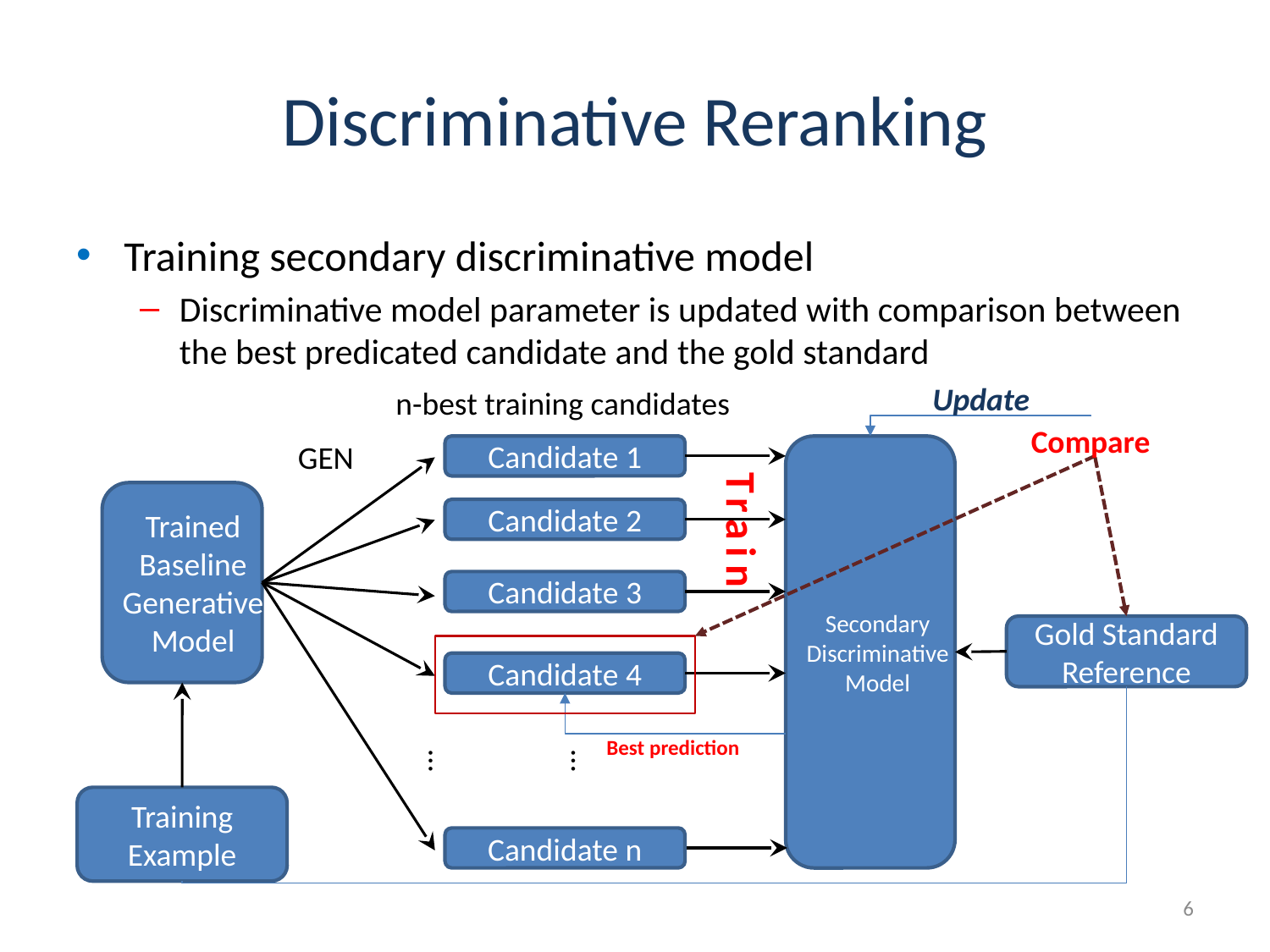

# Discriminative Reranking
Training secondary discriminative model
Discriminative model parameter is updated with comparison between the best predicated candidate and the gold standard
Update
n-best training candidates
Compare
GEN
Candidate 1
Secondary
Discriminative
Model
Train
Trained
Baseline
Generative
Model
Candidate 2
Candidate 3
Gold Standard
Reference

Candidate 4
Best prediction
…
…
Training Example
Candidate n
6